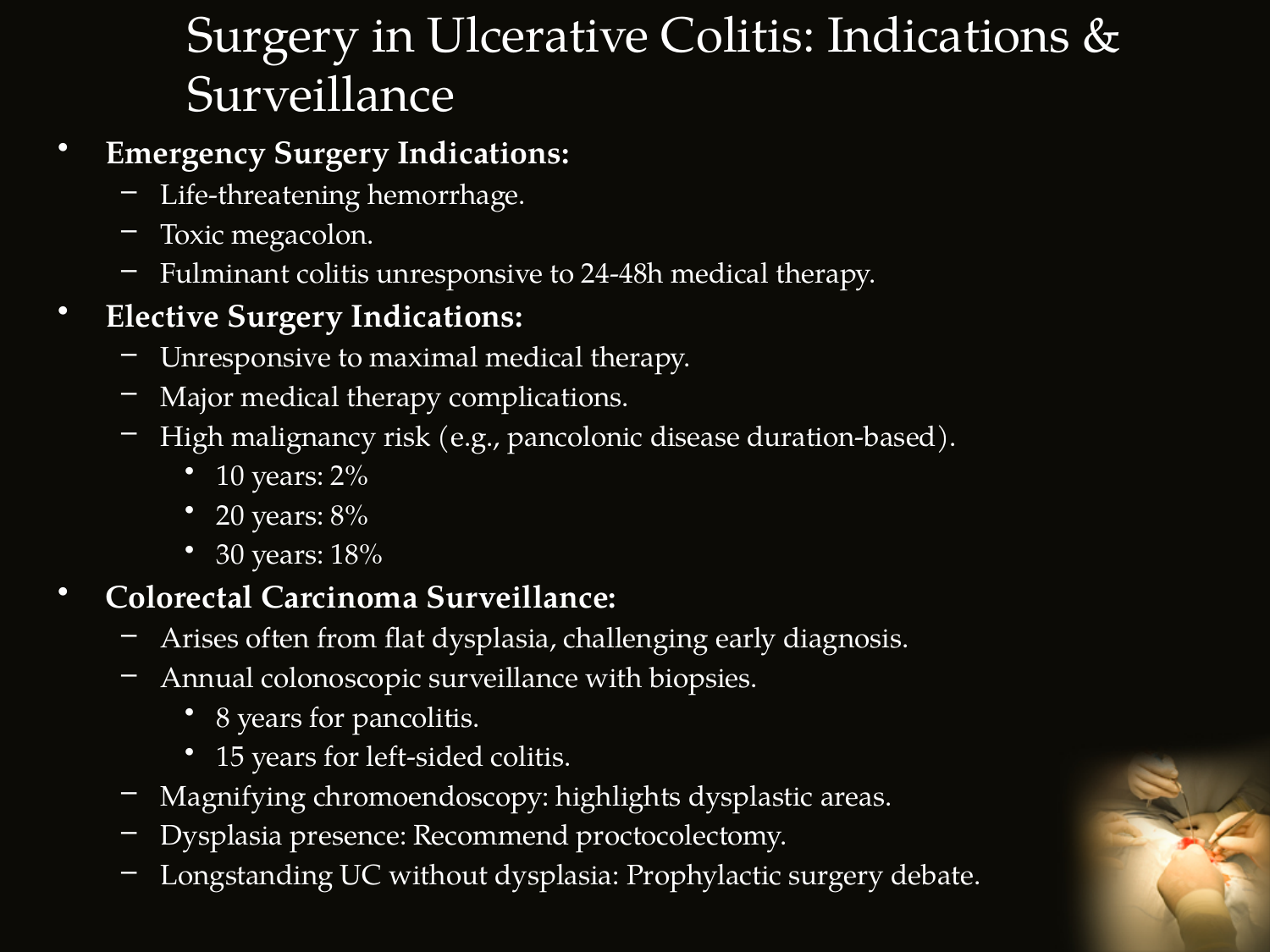

# Surgery in Ulcerative Colitis: Indications & Surveillance
Emergency Surgery Indications:
Life-threatening hemorrhage.
Toxic megacolon.
Fulminant colitis unresponsive to 24-48h medical therapy.
Elective Surgery Indications:
Unresponsive to maximal medical therapy.
Major medical therapy complications.
High malignancy risk (e.g., pancolonic disease duration-based).
10 years: 2%
20 years: 8%
30 years: 18%
Colorectal Carcinoma Surveillance:
Arises often from flat dysplasia, challenging early diagnosis.
Annual colonoscopic surveillance with biopsies.
8 years for pancolitis.
15 years for left-sided colitis.
Magnifying chromoendoscopy: highlights dysplastic areas.
Dysplasia presence: Recommend proctocolectomy.
Longstanding UC without dysplasia: Prophylactic surgery debate.